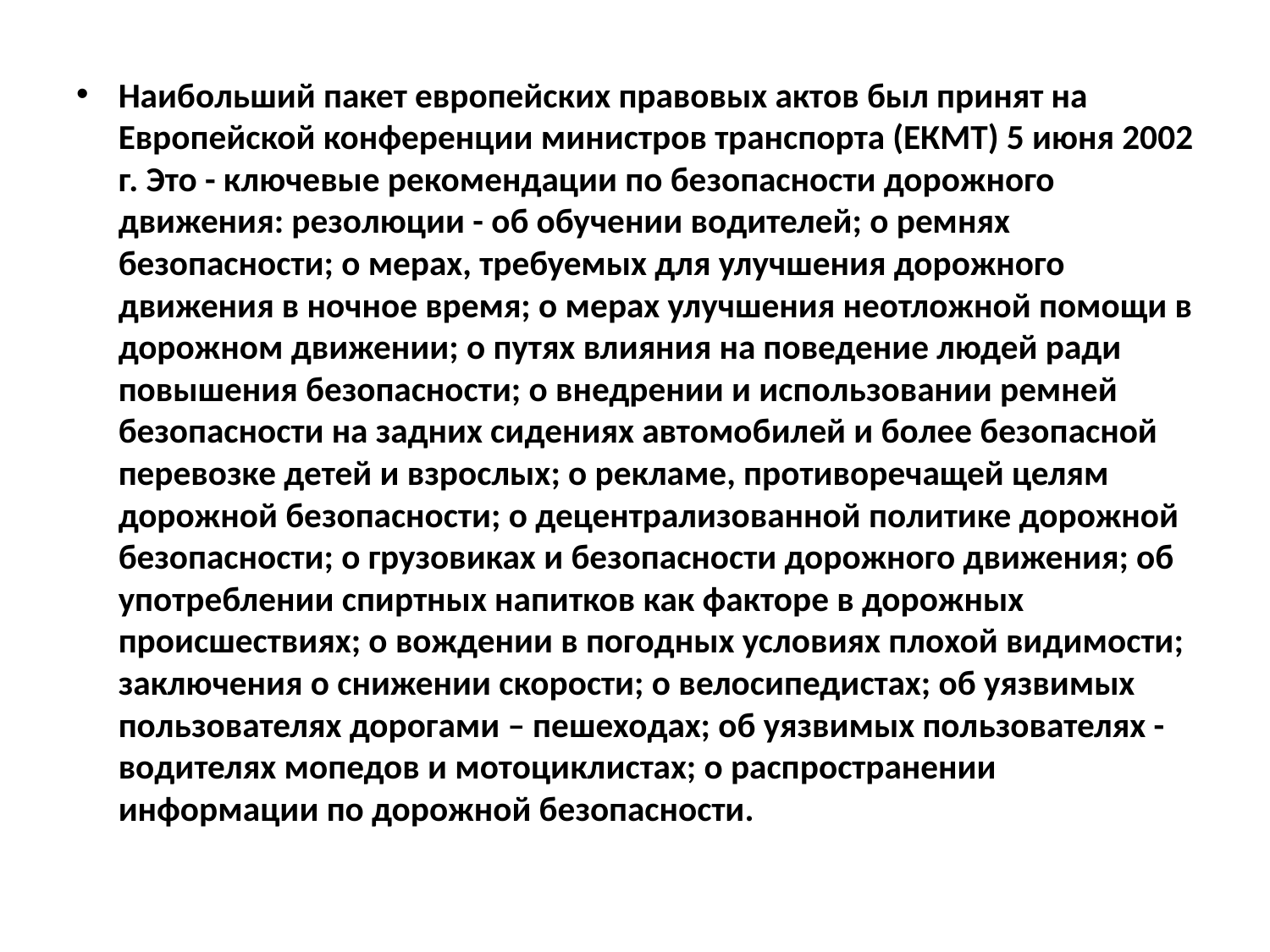

Наибольший пакет европейских правовых актов был принят на Европейской конференции министров транспорта (ЕКМТ) 5 июня 2002 г. Это - ключевые рекомендации по безопасности дорожного движения: резолюции - об обучении водителей; о ремнях безопасности; о мерах, требуемых для улучшения дорожного движения в ночное время; о мерах улучшения неотложной помощи в дорожном движении; о путях влияния на поведение людей ради повышения безопасности; о внедрении и использовании ремней безопасности на задних сидениях автомобилей и более безопасной перевозке детей и взрослых; о рекламе, противоречащей целям дорожной безопасности; о децентрализованной политике дорожной безопасности; о грузовиках и безопасности дорожного движения; об употреблении спиртных напитков как факторе в дорожных происшествиях; о вождении в погодных условиях плохой видимости; заключения о снижении скорости; о велосипедистах; об уязвимых пользователях дорогами – пешеходах; об уязвимых пользователях - водителях мопедов и мотоциклистах; о распространении информации по дорожной безопасности.